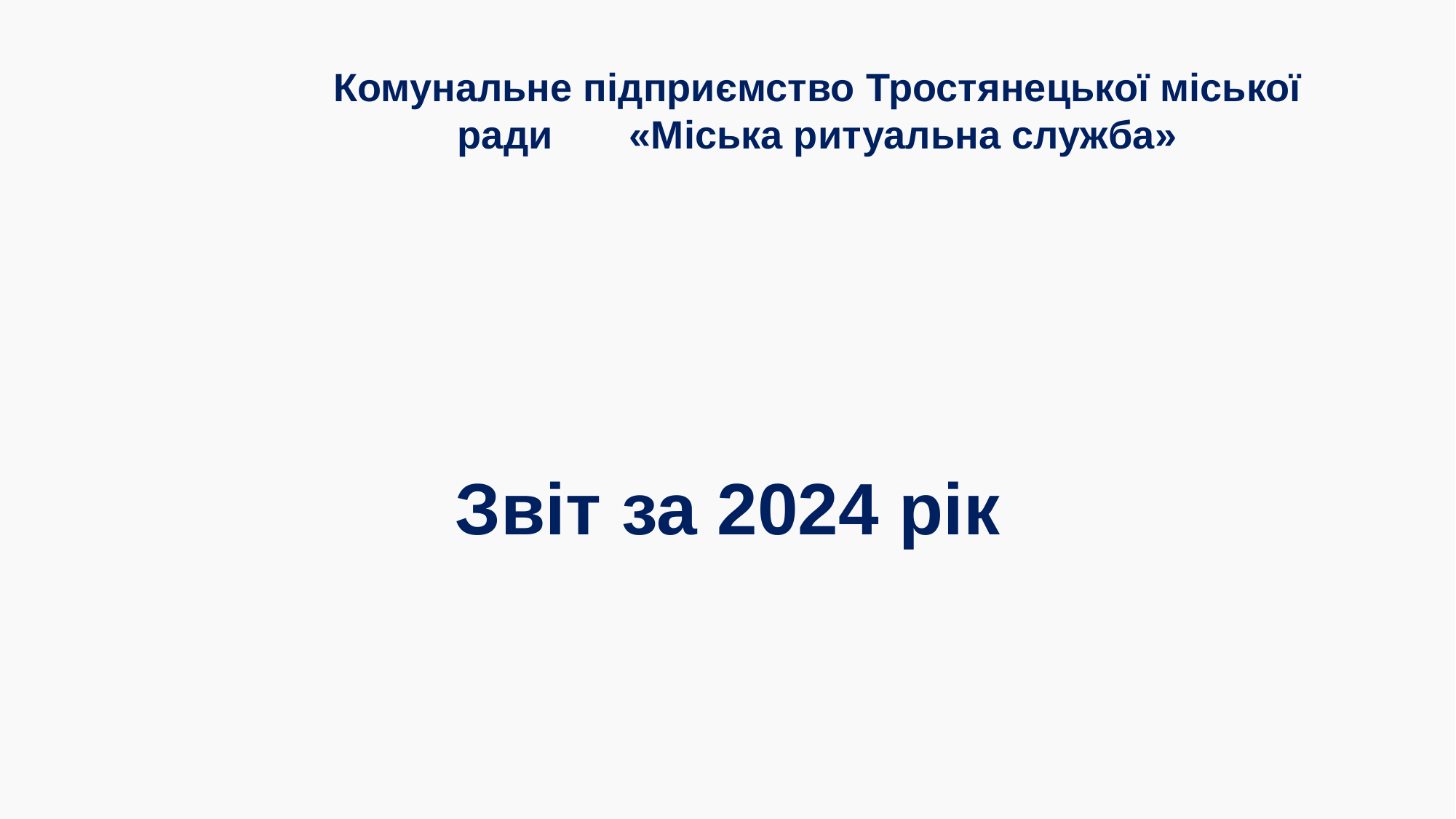

Комунальне підприємство Тростянецької міської ради       «Міська ритуальна служба»

Звіт за 2024 рік